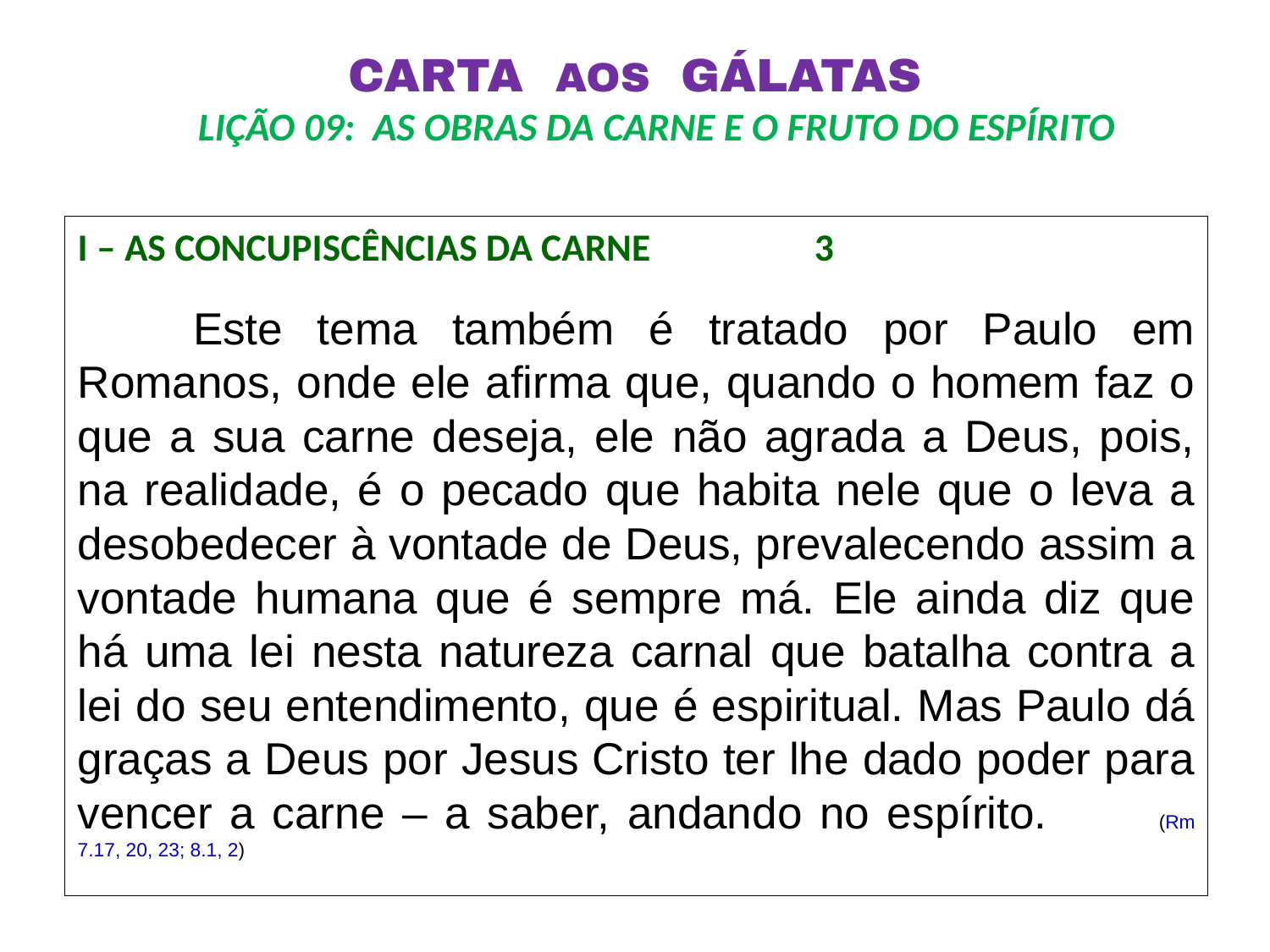

# CARTA  AOS  GÁLATAS LIÇÃO 09:  AS OBRAS DA CARNE E O FRUTO DO ESPÍRITO
I – AS CONCUPISCÊNCIAS DA CARNE			     3

	Este tema também é tratado por Paulo em Romanos, onde ele afirma que, quando o homem faz o que a sua carne deseja, ele não agrada a Deus, pois, na realidade, é o pecado que habita nele que o leva a desobedecer à vontade de Deus, prevalecendo assim a vontade humana que é sempre má. Ele ainda diz que há uma lei nesta natureza carnal que batalha contra a lei do seu entendimento, que é espiritual. Mas Paulo dá graças a Deus por Jesus Cristo ter lhe dado poder para vencer a carne – a saber, andando no espírito.	(Rm 7.17, 20, 23; 8.1, 2)